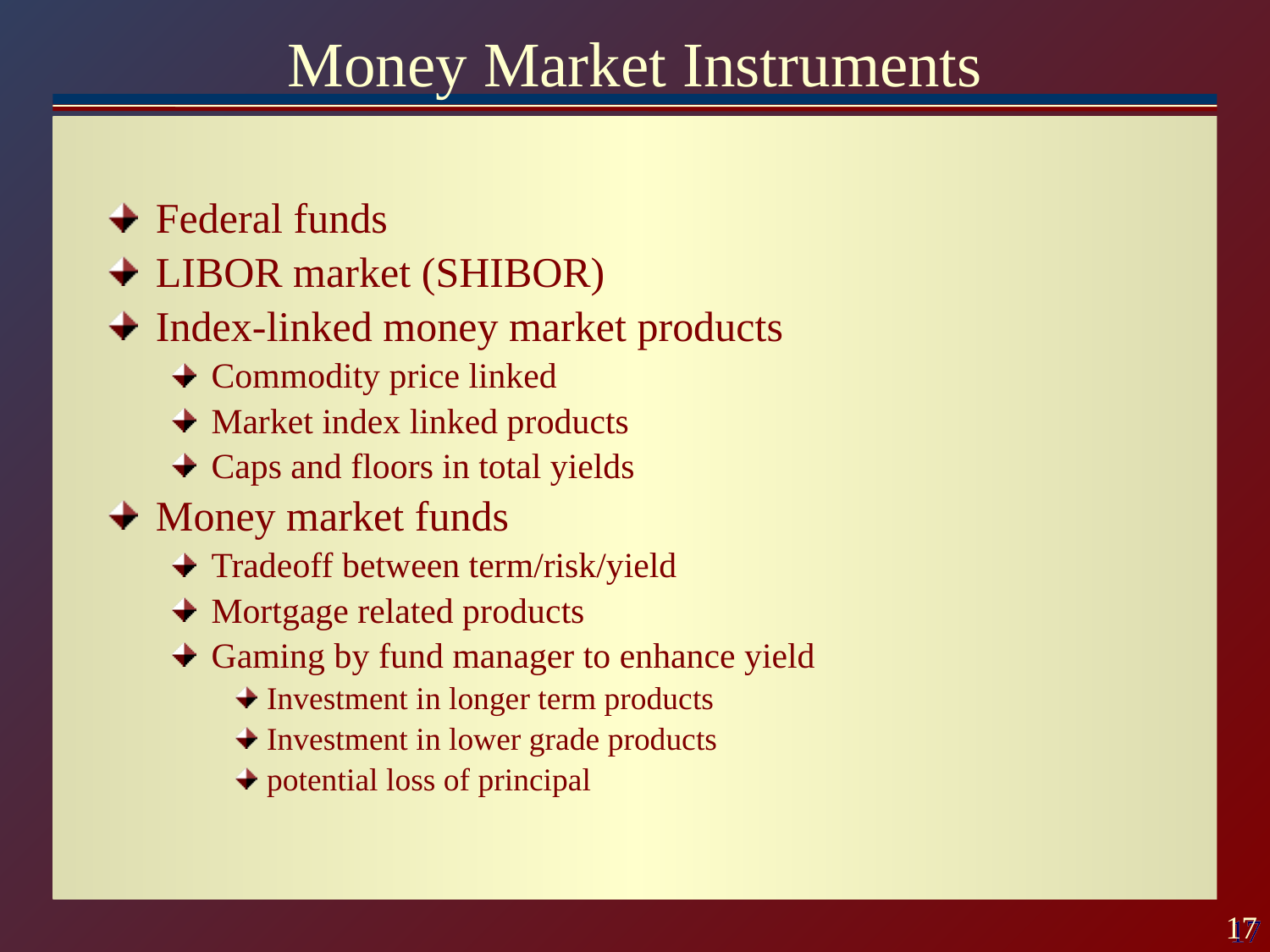

# Money Market Instruments
Federal funds
LIBOR market (SHIBOR)
Index-linked money market products
Commodity price linked
Market index linked products
Caps and floors in total yields
Money market funds
Tradeoff between term/risk/yield
Mortgage related products
Gaming by fund manager to enhance yield
Investment in longer term products
Investment in lower grade products
potential loss of principal